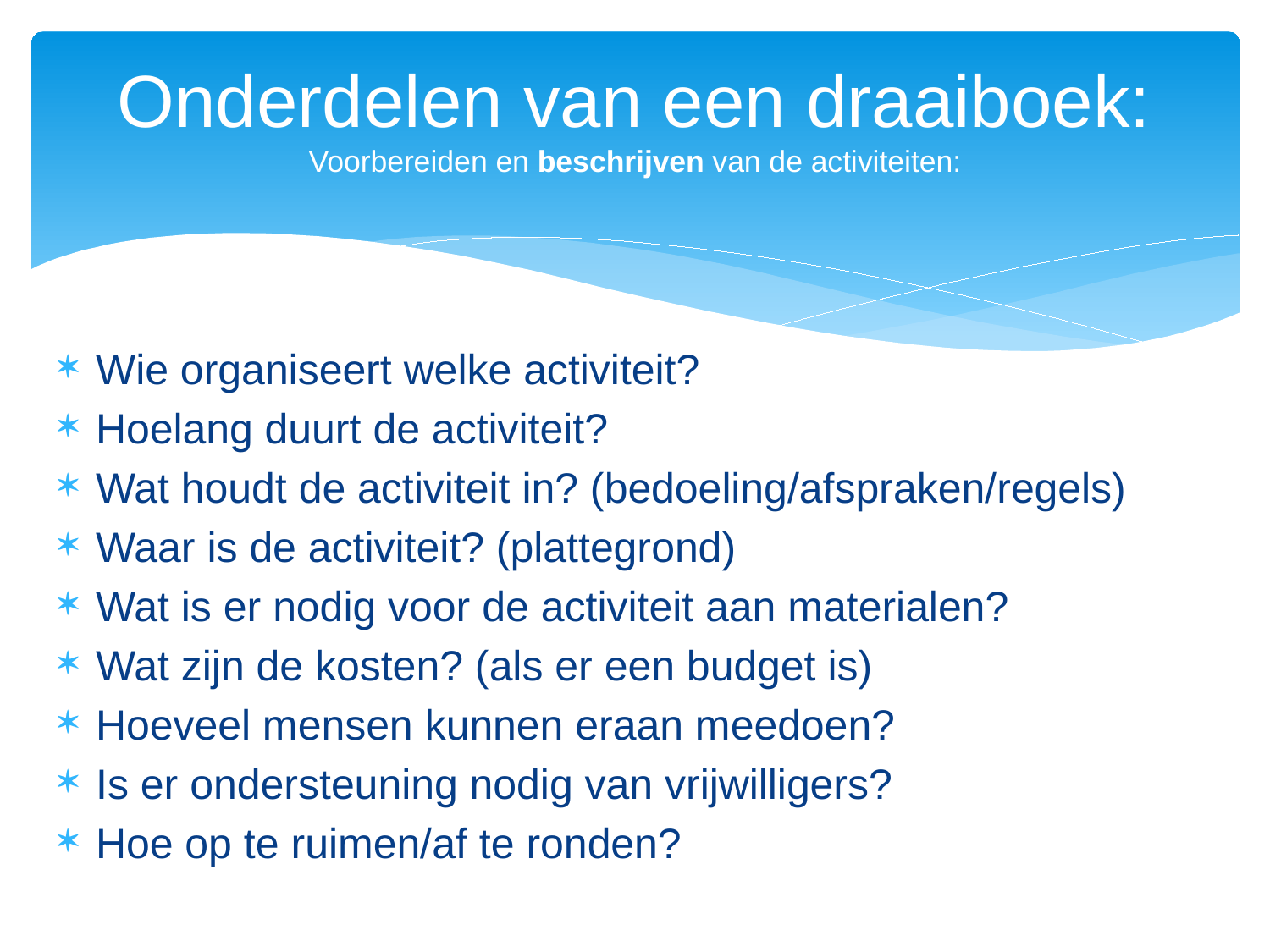

# Onderdelen van een draaiboek: Voorbereiden en beschrijven van de activiteiten:
Wie organiseert welke activiteit?
Hoelang duurt de activiteit?
Wat houdt de activiteit in? (bedoeling/afspraken/regels)
Waar is de activiteit? (plattegrond)
Wat is er nodig voor de activiteit aan materialen?
Wat zijn de kosten? (als er een budget is)
Hoeveel mensen kunnen eraan meedoen?
Is er ondersteuning nodig van vrijwilligers?
Hoe op te ruimen/af te ronden?